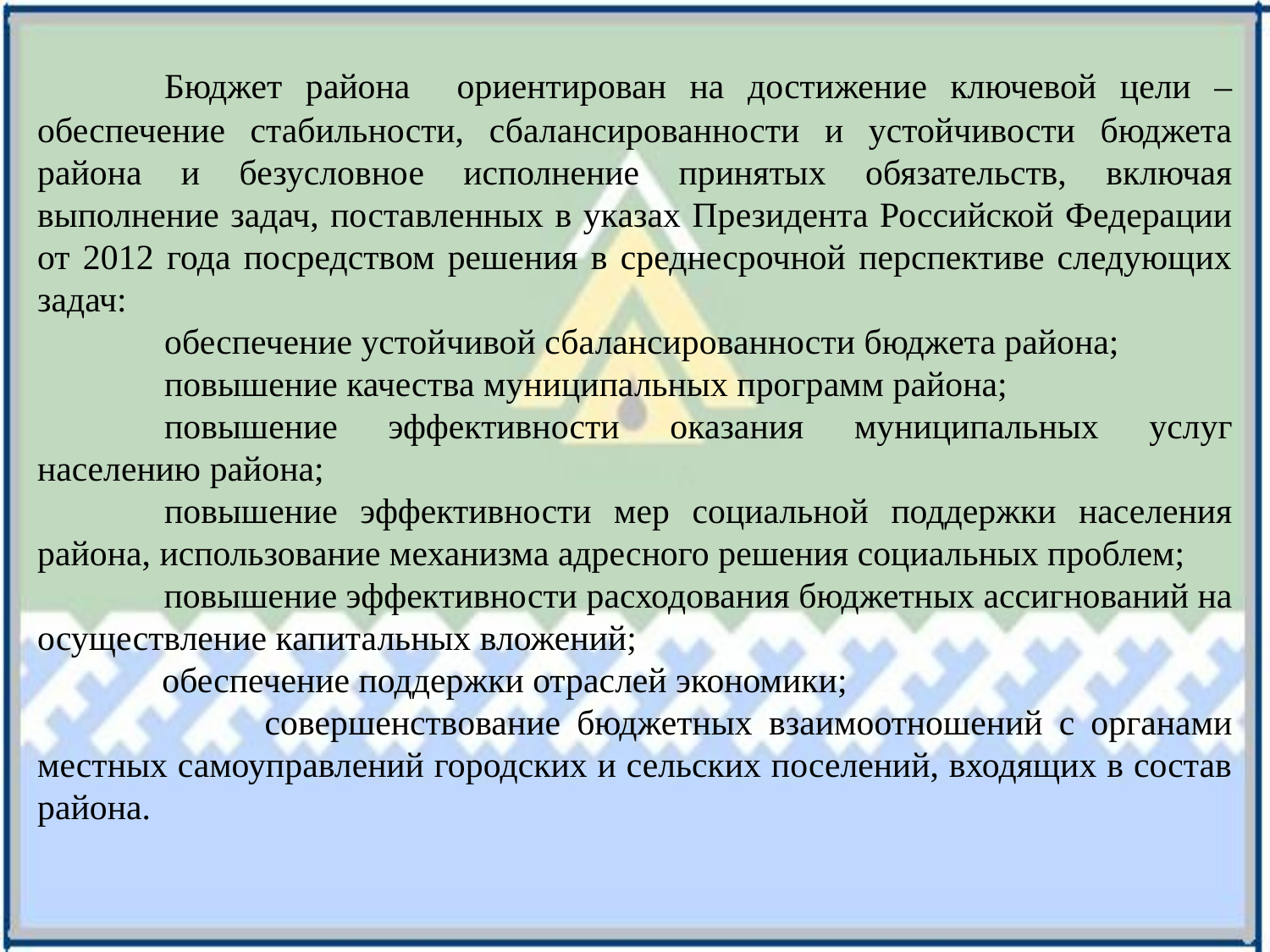

Бюджет района  ориентирован на достижение ключевой цели – обеспечение стабильности, сбалансированности и устойчивости бюджета района и безусловное исполнение принятых обязательств, включая выполнение задач, поставленных в указах Президента Российской Федерации от 2012 года посредством решения в среднесрочной перспективе следующих задач:
	обеспечение устойчивой сбалансированности бюджета района;
	повышение качества муниципальных программ района;
	повышение эффективности оказания муниципальных услуг населению района;
	повышение эффективности мер социальной поддержки населения района, использование механизма адресного решения социальных проблем;
              повышение эффективности расходования бюджетных ассигнований на осуществление капитальных вложений;
              обеспечение поддержки отраслей экономики;
              совершенствование бюджетных взаимоотношений с органами местных самоуправлений городских и сельских поселений, входящих в состав района.